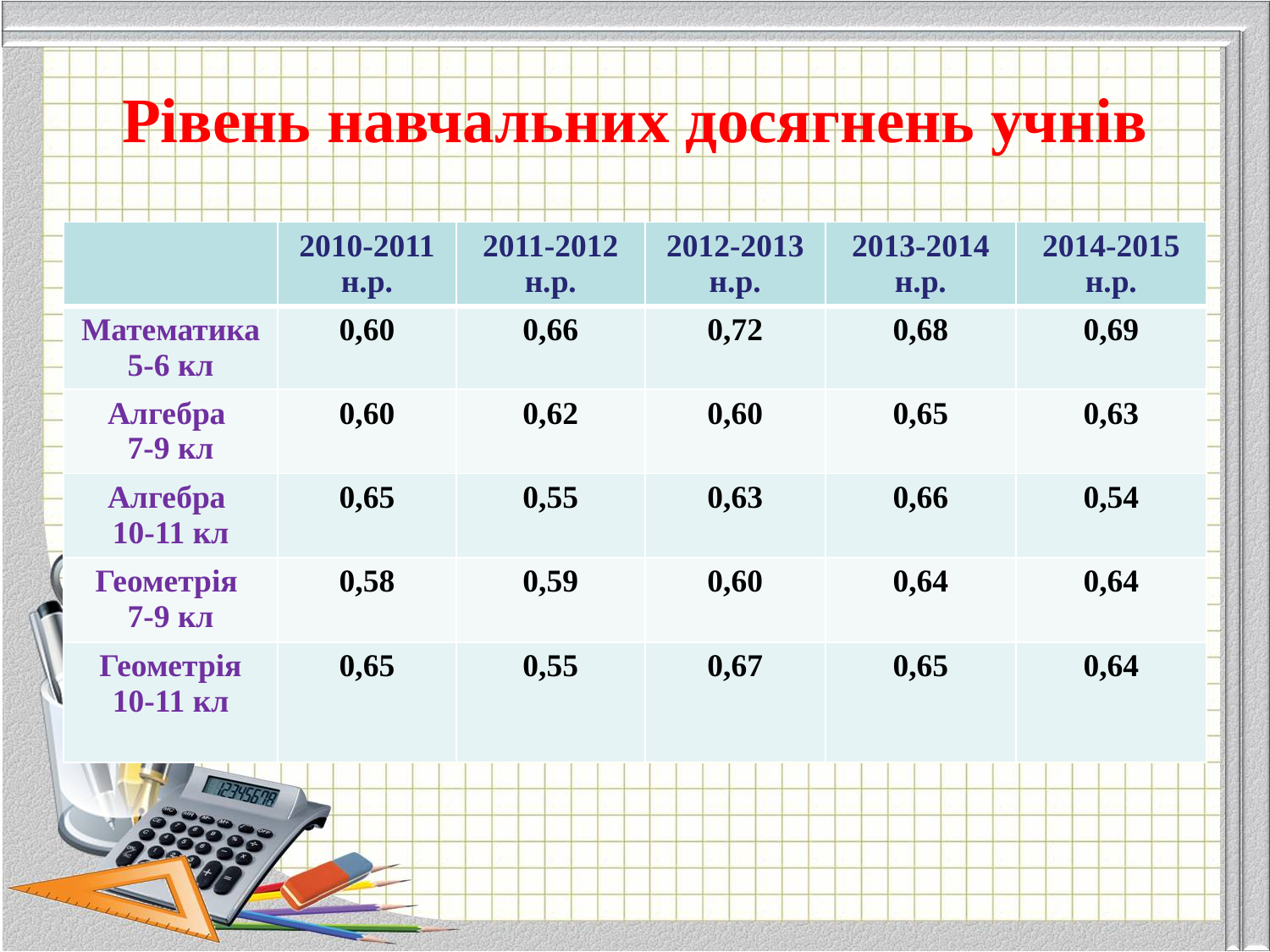

# Рівень навчальних досягнень учнів
|  | 2010-2011 н.р. | 2011-2012 н.р. | 2012-2013 н.р. | 2013-2014 н.р. | 2014-2015 н.р. |
| --- | --- | --- | --- | --- | --- |
| Математика 5-6 кл | 0,60 | 0,66 | 0,72 | 0,68 | 0,69 |
| Алгебра 7-9 кл | 0,60 | 0,62 | 0,60 | 0,65 | 0,63 |
| Алгебра 10-11 кл | 0,65 | 0,55 | 0,63 | 0,66 | 0,54 |
| Геометрія 7-9 кл | 0,58 | 0,59 | 0,60 | 0,64 | 0,64 |
| Геометрія 10-11 кл | 0,65 | 0,55 | 0,67 | 0,65 | 0,64 |